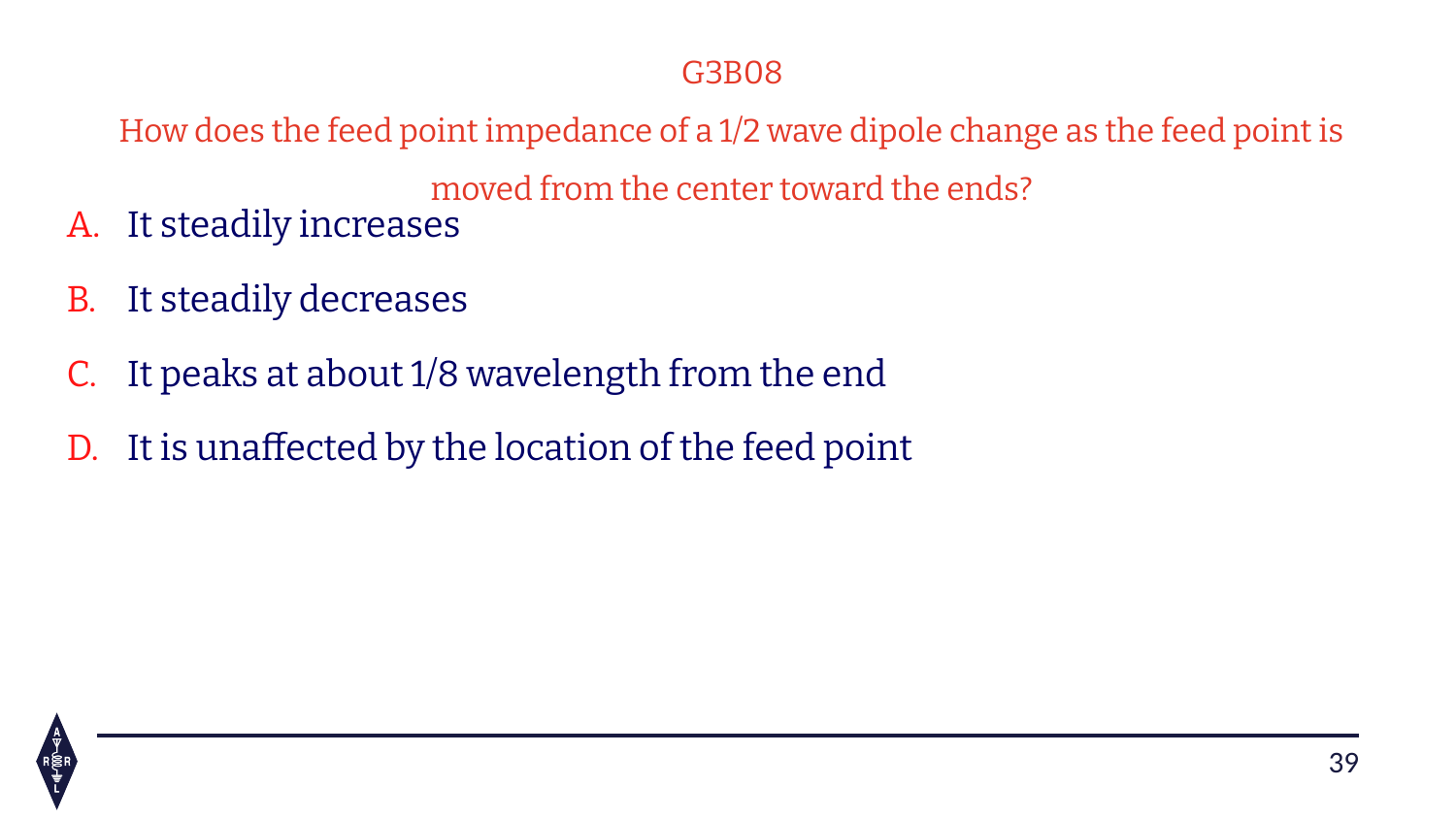

G3B08
How does the feed point impedance of a 1/2 wave dipole change as the feed point is moved from the center toward the ends?
It steadily increases
It steadily decreases
It peaks at about 1/8 wavelength from the end
It is unaffected by the location of the feed point

39